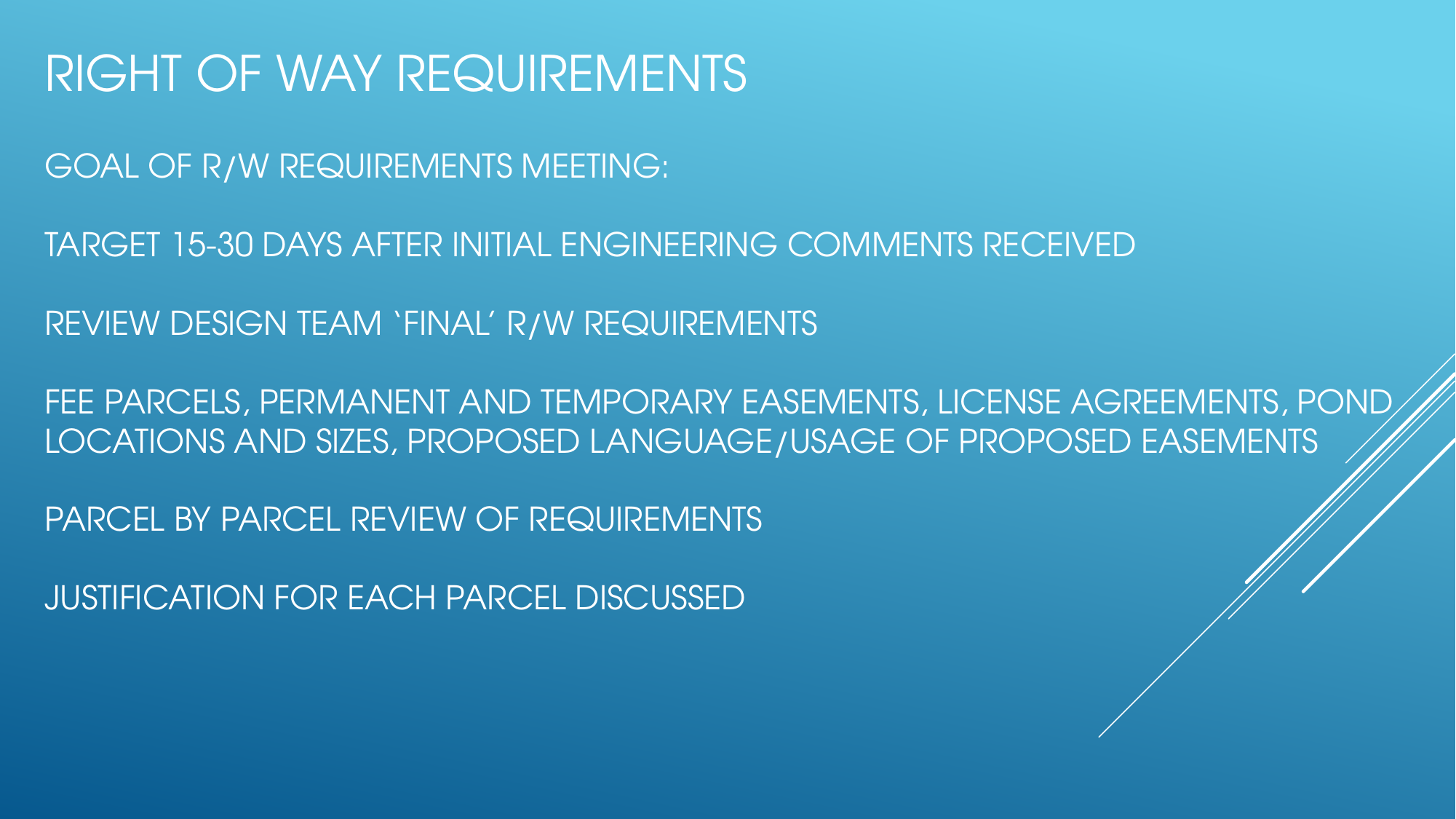

# RIGHT OF WAY REQUIREMENTS goal of r/w requirements meeting: target 15-30 days after initial engineering comments received review design team ‘final’ r/w requirements fee parcels, PERMANENT AND TEMPORARY easements, license agreements, pond locations and sizes, proposed language/usage of proposed easements parcel by parcel review of requirements justification for each parcel discussed